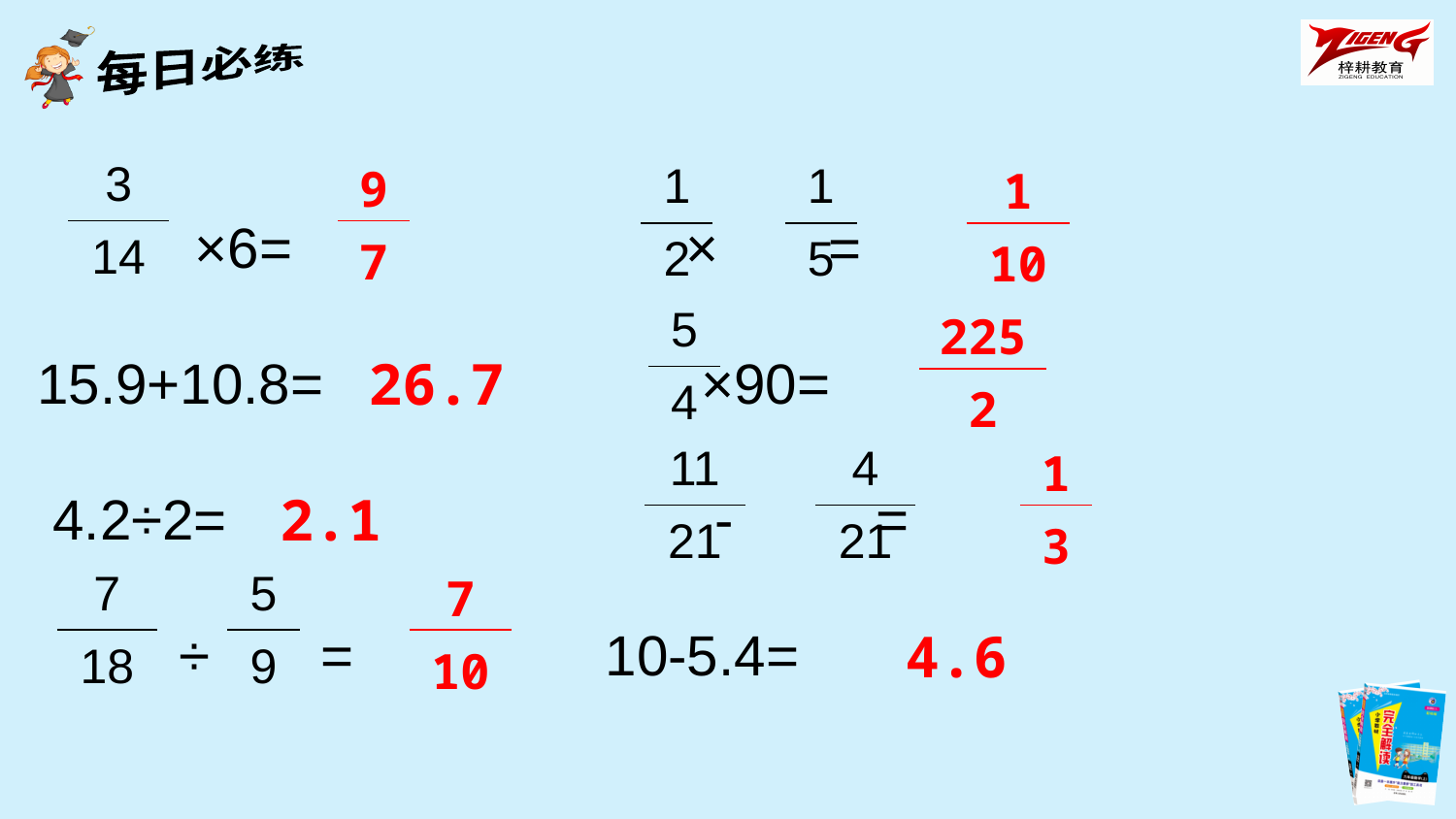

×6=                         ×       =
15.9+10.8=                        ×90=
 4.2÷2=                               -         =
         ÷       =                10-5.4=
| 3 |
| --- |
| 14 |
| 9 |
| --- |
| 7 |
| 1 |
| --- |
| 2 |
| 1 |
| --- |
| 5 |
| 1 |
| --- |
| 10 |
| 5 |
| --- |
| 4 |
| 225 |
| --- |
| 2 |
26.7
| 11 |
| --- |
| 21 |
| 4 |
| --- |
| 21 |
| 1 |
| --- |
| 3 |
2.1
| 7 |
| --- |
| 18 |
| 5 |
| --- |
| 9 |
| 7 |
| --- |
| 10 |
4.6